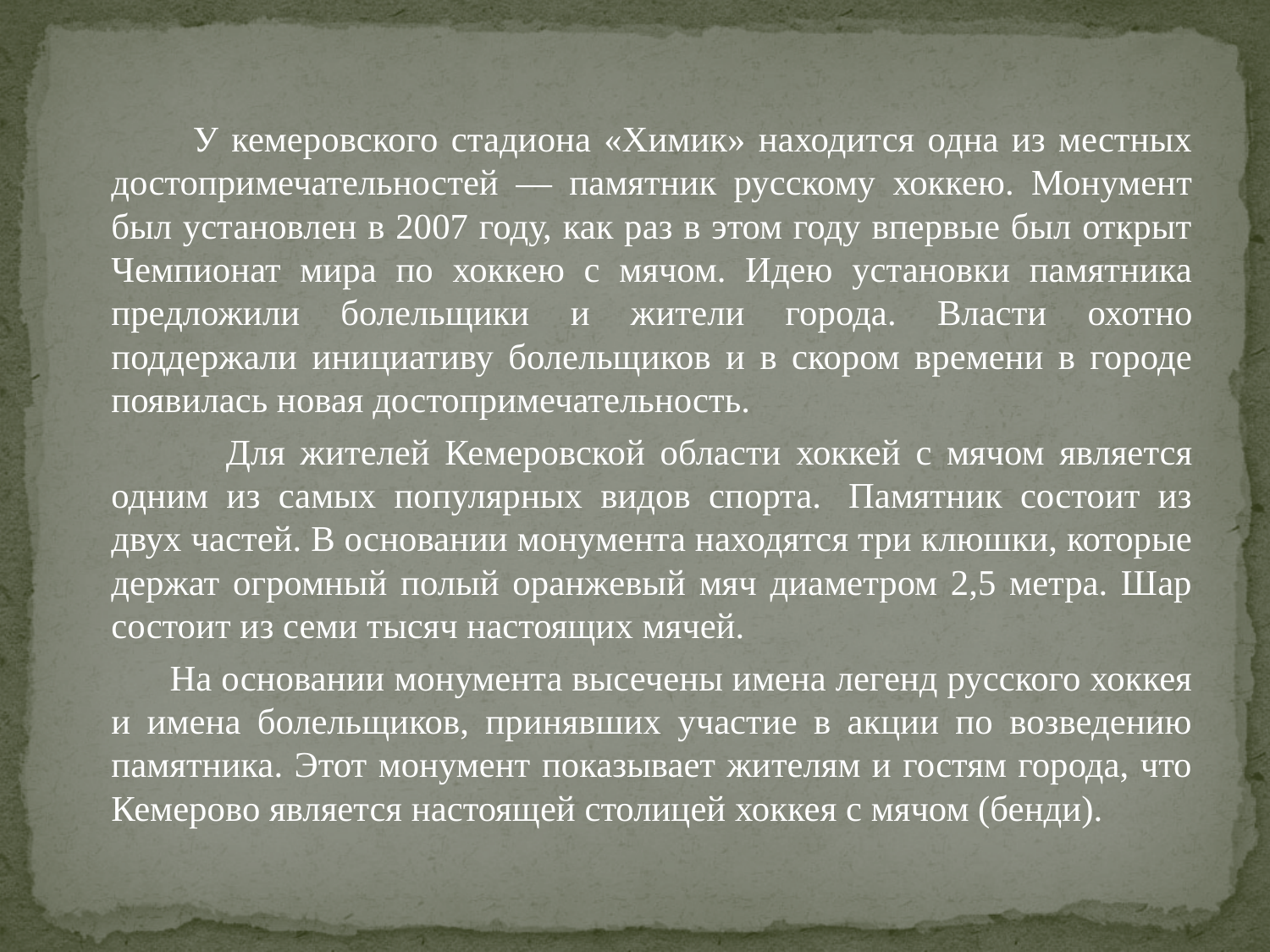

У кемеровского стадиона «Химик» находится одна из местных достопримечательностей — памятник русскому хоккею. Монумент был установлен в 2007 году, как раз в этом году впервые был открыт Чемпионат мира по хоккею с мячом. Идею установки памятника предложили болельщики и жители города. Власти охотно поддержали инициативу болельщиков и в скором времени в городе появилась новая достопримечательность.
          Для жителей Кемеровской области хоккей с мячом является одним из самых популярных видов спорта.  Памятник состоит из двух частей. В основании монумента находятся три клюшки, которые держат огромный полый оранжевый мяч диаметром 2,5 метра. Шар состоит из семи тысяч настоящих мячей.
          На основании монумента высечены имена легенд русского хоккея и имена болельщиков, принявших участие в акции по возведению памятника. Этот монумент показывает жителям и гостям города, что Кемерово является настоящей столицей хоккея с мячом (бенди).